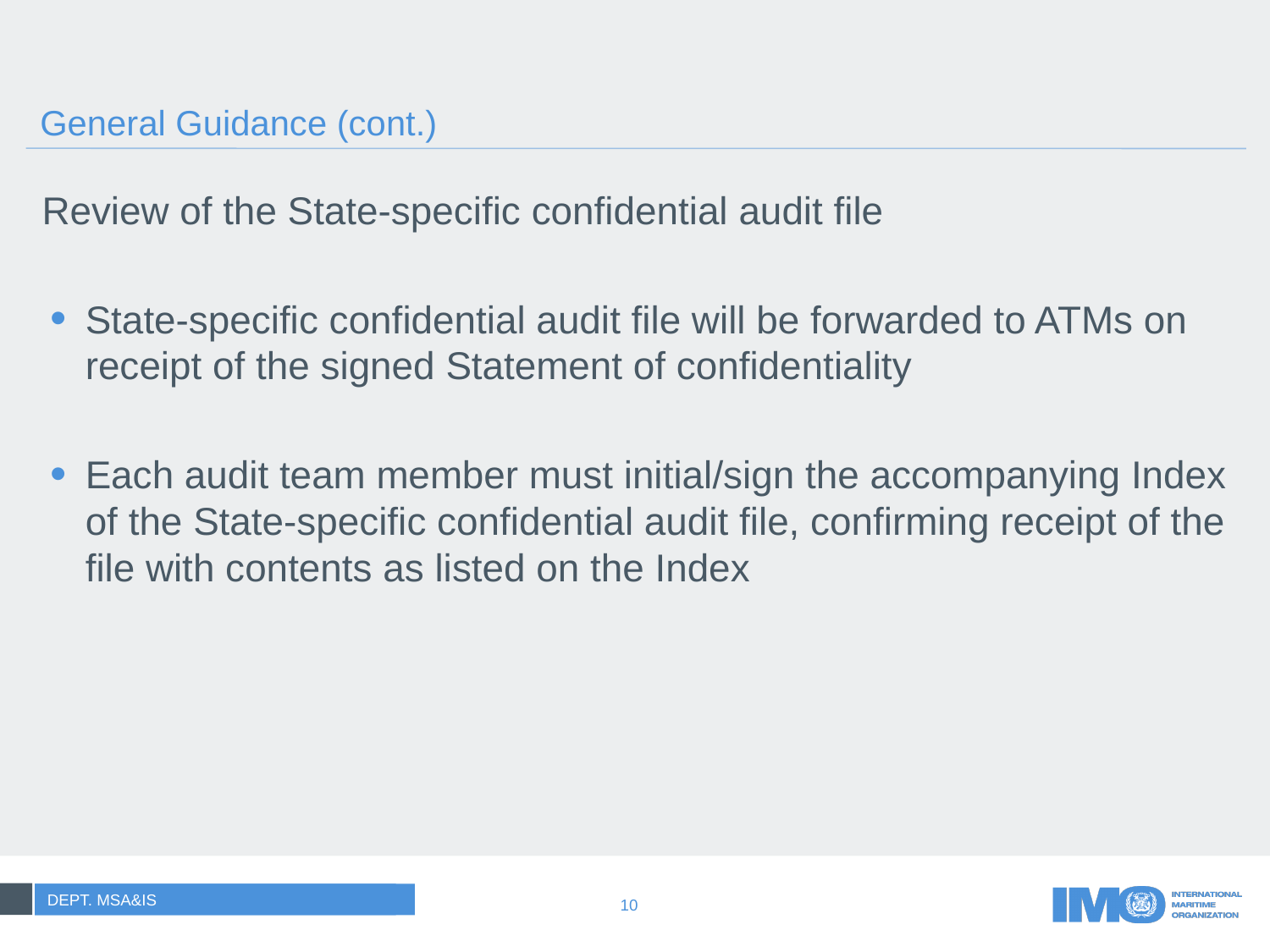

# General Guidance (cont.)
Review of the State-specific confidential audit file

State-specific confidential audit file will be forwarded to ATMs on receipt of the signed Statement of confidentiality

Each audit team member must initial/sign the accompanying Index of the State-specific confidential audit file, confirming receipt of the file with contents as listed on the Index